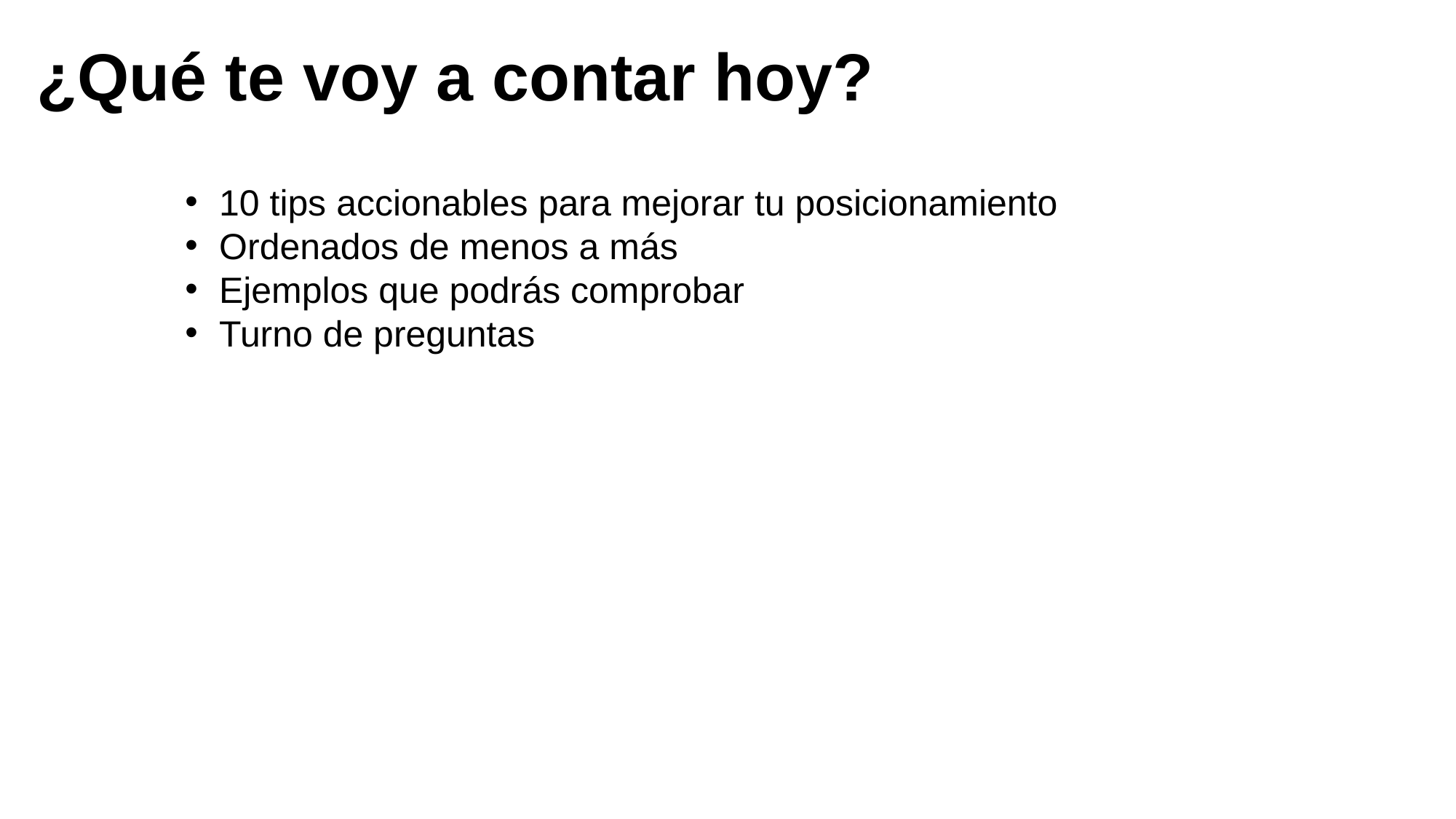

# ¿Qué te voy a contar hoy?
10 tips accionables para mejorar tu posicionamiento
Ordenados de menos a más
Ejemplos que podrás comprobar
Turno de preguntas